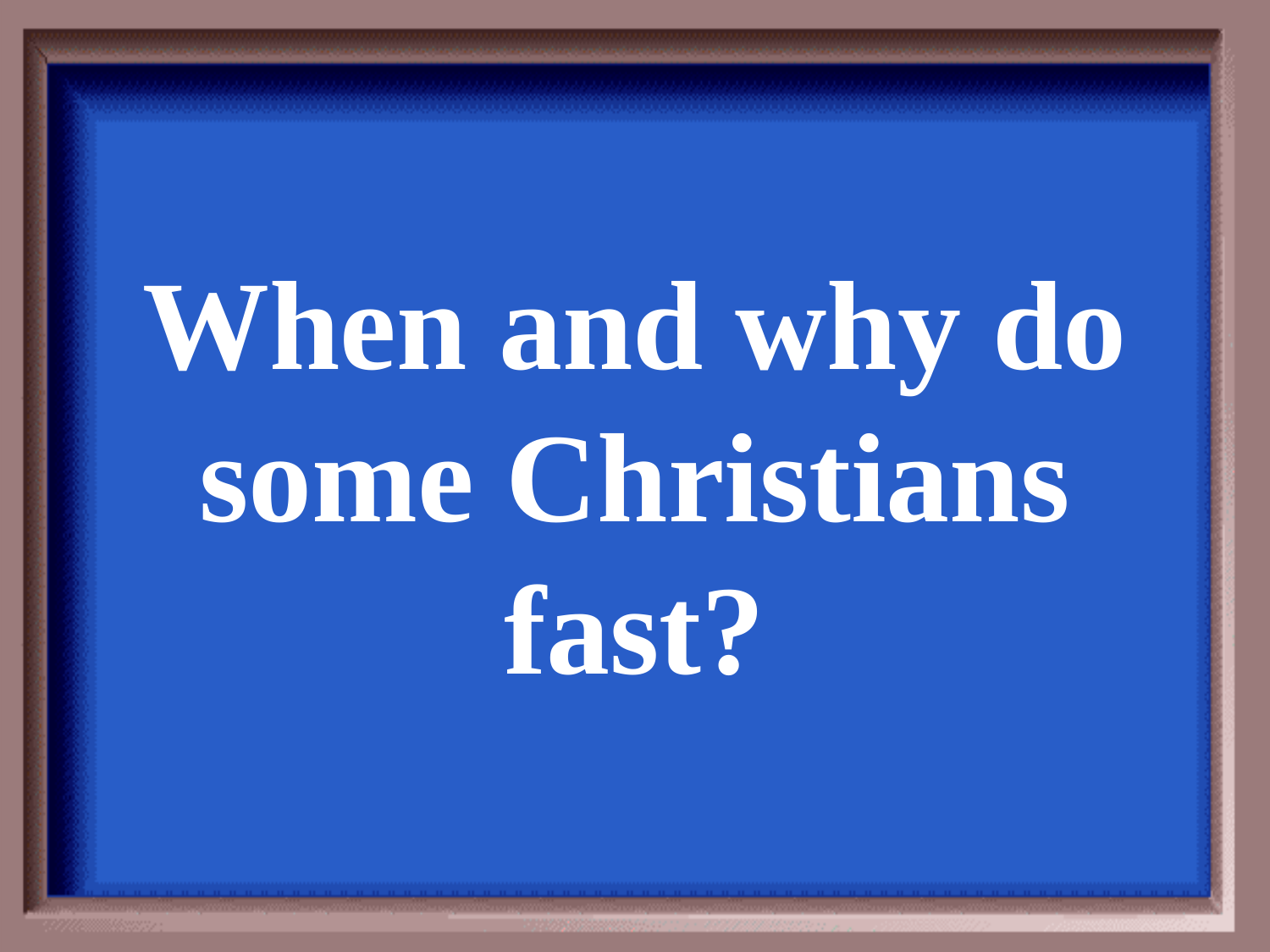

When and why do some Christians fast?